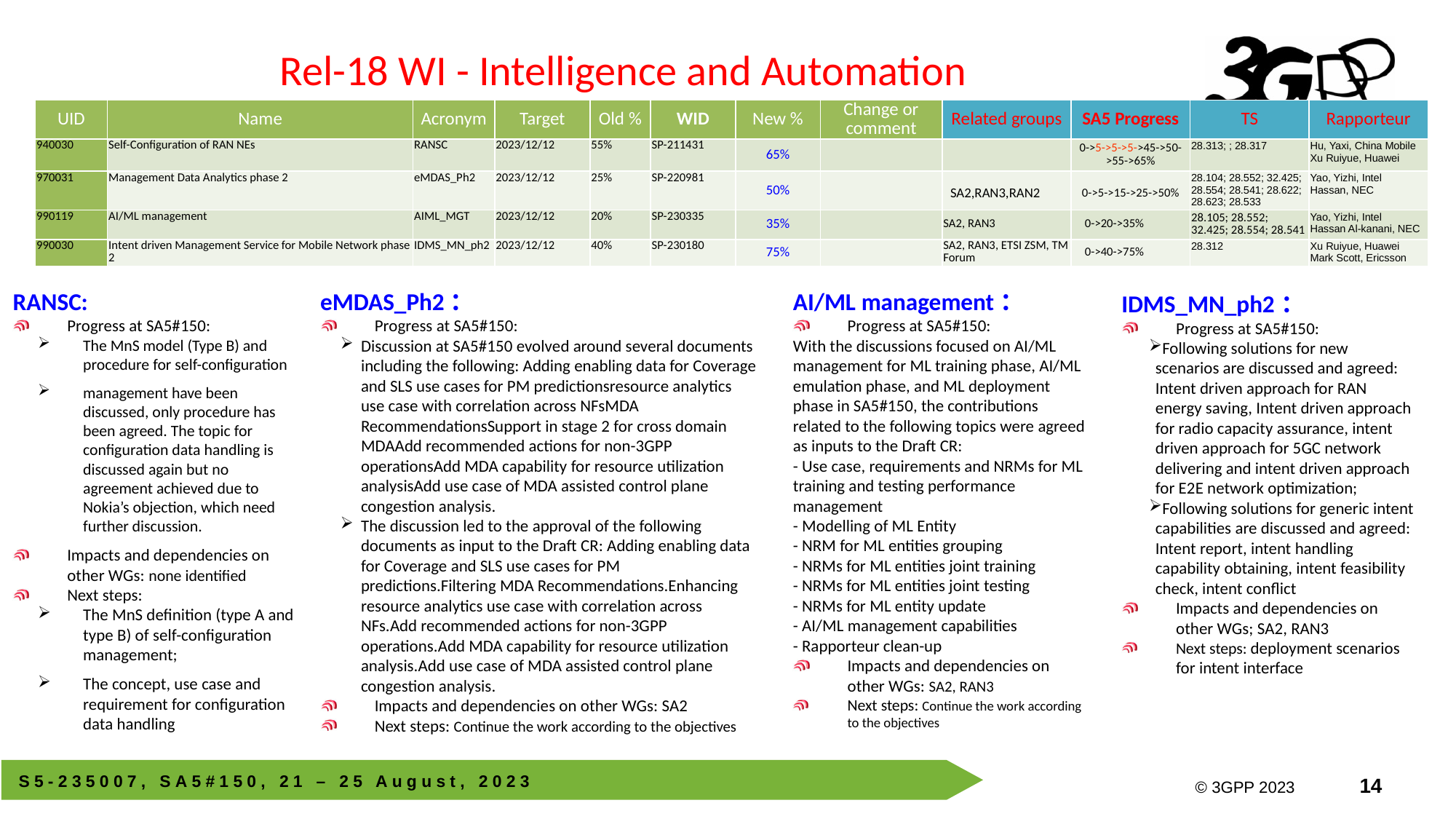

# Rel-18 WI - Intelligence and Automation
| UID | Name | Acronym | Target | Old % | WID | New % | Change or comment | Related groups | SA5 Progress | TS | Rapporteur |
| --- | --- | --- | --- | --- | --- | --- | --- | --- | --- | --- | --- |
| 940030 | Self-Configuration of RAN NEs | RANSC | 2023/12/12 | 55% | SP-211431 | 65% |  |  | 0->5->5->5->45->50->55->65% | 28.313; ; 28.317 | Hu, Yaxi, China Mobile Xu Ruiyue, Huawei |
| 970031 | Management Data Analytics phase 2 | eMDAS\_Ph2 | 2023/12/12 | 25% | SP-220981 | 50% |  | SA2,RAN3,RAN2 | 0->5->15->25->50% | 28.104; 28.552; 32.425; 28.554; 28.541; 28.622; 28.623; 28.533 | Yao, Yizhi, Intel Hassan, NEC |
| 990119 | AI/ML management | AIML\_MGT | 2023/12/12 | 20% | SP-230335 | 35% |  | SA2, RAN3 | 0->20->35% | 28.105; 28.552; 32.425; 28.554; 28.541 | Yao, Yizhi, Intel Hassan Al-kanani, NEC |
| 990030 | Intent driven Management Service for Mobile Network phase 2 | IDMS\_MN\_ph2 | 2023/12/12 | 40% | SP-230180 | 75% |  | SA2, RAN3, ETSI ZSM, TM Forum | 0->40->75% | 28.312 | Xu Ruiyue, Huawei Mark Scott, Ericsson |
AI/ML management：
Progress at SA5#150:
With the discussions focused on AI/ML management for ML training phase, AI/ML emulation phase, and ML deployment phase in SA5#150, the contributions related to the following topics were agreed as inputs to the Draft CR:
- Use case, requirements and NRMs for ML training and testing performance management
- Modelling of ML Entity
- NRM for ML entities grouping
- NRMs for ML entities joint training
- NRMs for ML entities joint testing
- NRMs for ML entity update
- AI/ML management capabilities
- Rapporteur clean-up
Impacts and dependencies on other WGs: SA2, RAN3
Next steps: Continue the work according to the objectives
RANSC:
Progress at SA5#150:
The MnS model (Type B) and procedure for self-configuration
management have been discussed, only procedure has been agreed. The topic for configuration data handling is discussed again but no agreement achieved due to Nokia’s objection, which need further discussion.
Impacts and dependencies on other WGs: none identified
Next steps:
The MnS definition (type A and type B) of self-configuration management;
The concept, use case and requirement for configuration data handling
eMDAS_Ph2：
Progress at SA5#150:
Discussion at SA5#150 evolved around several documents including the following: Adding enabling data for Coverage and SLS use cases for PM predictionsresource analytics use case with correlation across NFsMDA RecommendationsSupport in stage 2 for cross domain MDAAdd recommended actions for non-3GPP operationsAdd MDA capability for resource utilization analysisAdd use case of MDA assisted control plane congestion analysis.
The discussion led to the approval of the following documents as input to the Draft CR: Adding enabling data for Coverage and SLS use cases for PM predictions.Filtering MDA Recommendations.Enhancing resource analytics use case with correlation across NFs.Add recommended actions for non-3GPP operations.Add MDA capability for resource utilization analysis.Add use case of MDA assisted control plane congestion analysis.
Impacts and dependencies on other WGs: SA2
Next steps: Continue the work according to the objectives
IDMS_MN_ph2：
Progress at SA5#150:
Following solutions for new scenarios are discussed and agreed: Intent driven approach for RAN energy saving, Intent driven approach for radio capacity assurance, intent driven approach for 5GC network delivering and intent driven approach for E2E network optimization;
Following solutions for generic intent capabilities are discussed and agreed: Intent report, intent handling capability obtaining, intent feasibility check, intent conflict
Impacts and dependencies on other WGs; SA2, RAN3
Next steps: deployment scenarios for intent interface